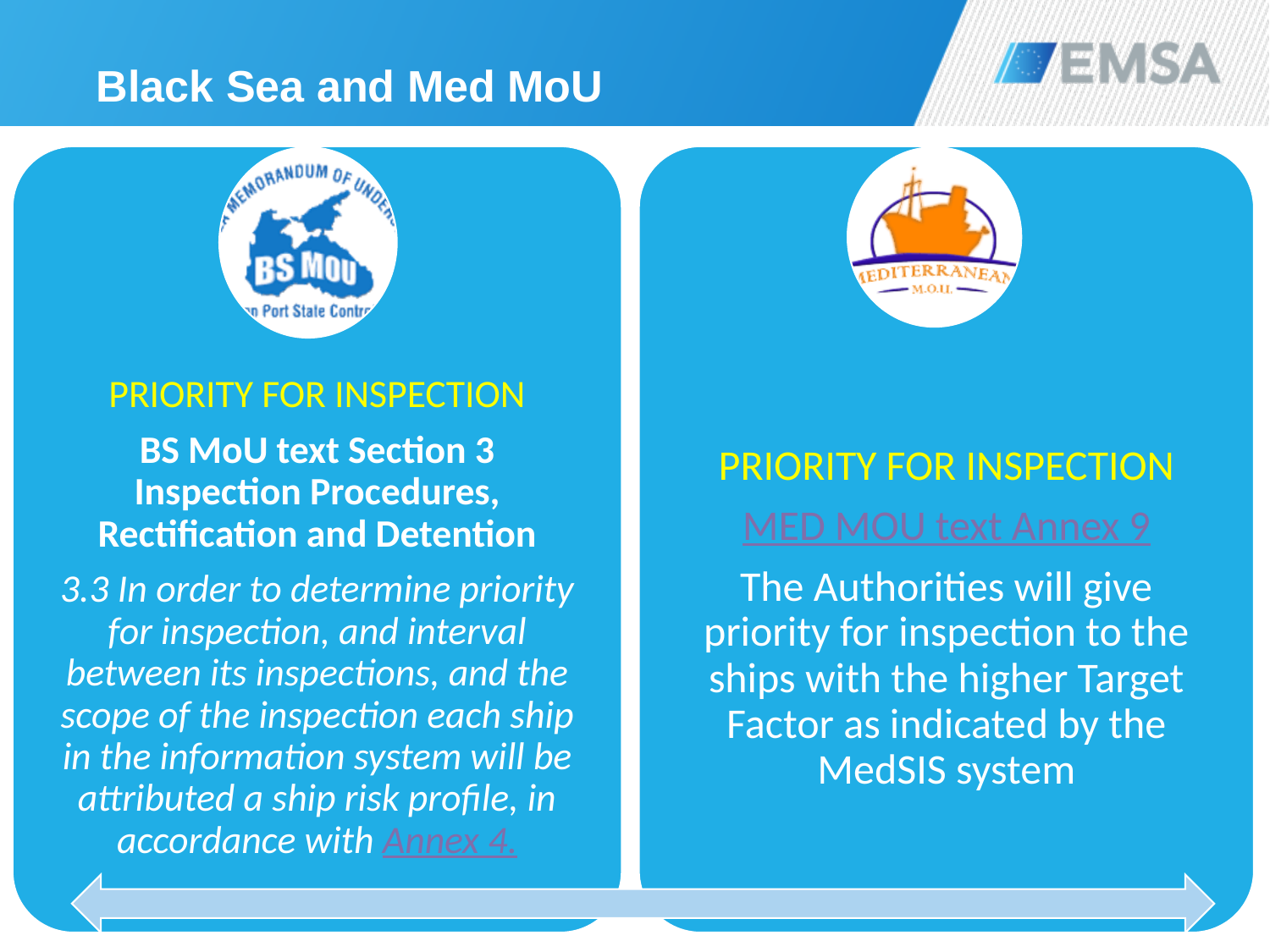

Black Sea and Med MoU
PRIORITY FOR INSPECTION
BS MoU text Section 3 Inspection Procedures, Rectification and Detention
3.3 In order to determine priority for inspection, and interval between its inspections, and the scope of the inspection each ship in the information system will be attributed a ship risk profile, in accordance with Annex 4.
PRIORITY FOR INSPECTION
MED MOU text Annex 9
The Authorities will give priority for inspection to the ships with the higher Target Factor as indicated by the MedSIS system
More detailed inspection

21